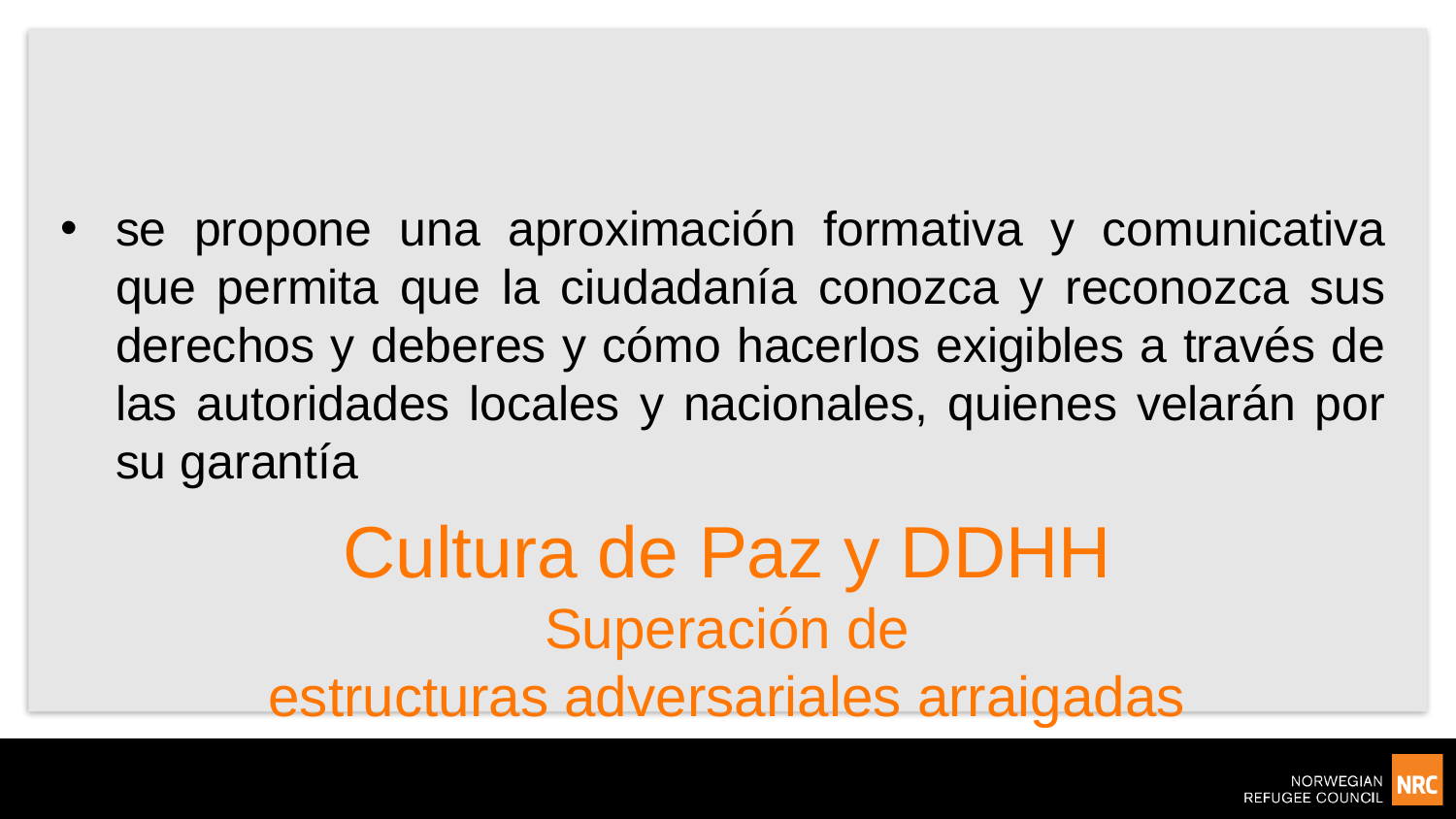

#
se propone una aproximación formativa y comunicativa que permita que la ciudadanía conozca y reconozca sus derechos y deberes y cómo hacerlos exigibles a través de las autoridades locales y nacionales, quienes velarán por su garantía
Cultura de Paz y DDHH
Superación de estructuras adversariales arraigadas